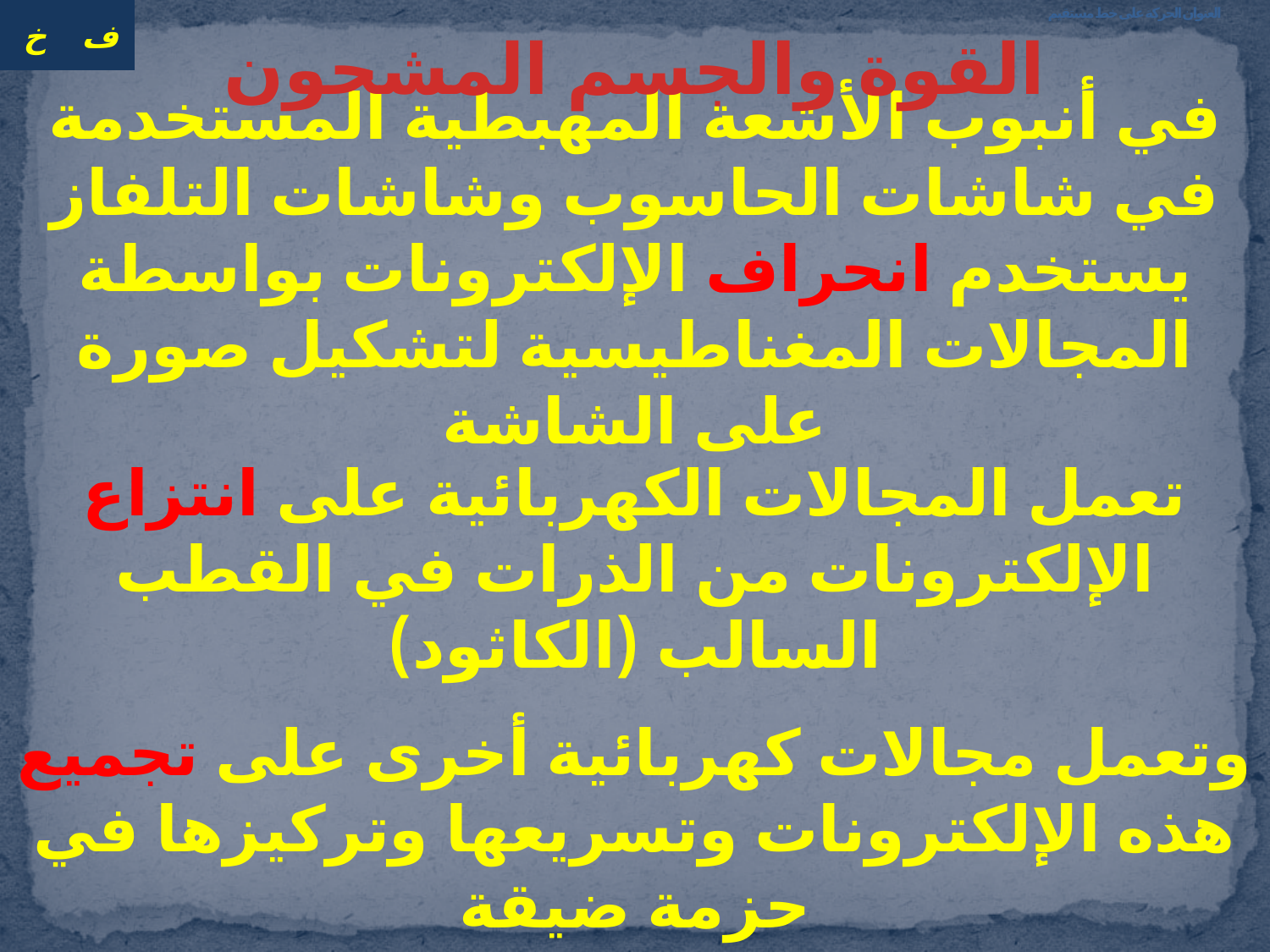

# العنوان الحركة على خط مستقيم
القوة والجسم المشحون
في أنبوب الأشعة المهبطية المستخدمة في شاشات الحاسوب وشاشات التلفاز يستخدم انحراف الإلكترونات بواسطة المجالات المغناطيسية لتشكيل صورة على الشاشة
تعمل المجالات الكهربائية على انتزاع الإلكترونات من الذرات في القطب السالب (الكاثود)
وتعمل مجالات كهربائية أخرى على تجميع هذه الإلكترونات وتسريعها وتركيزها في حزمة ضيقة